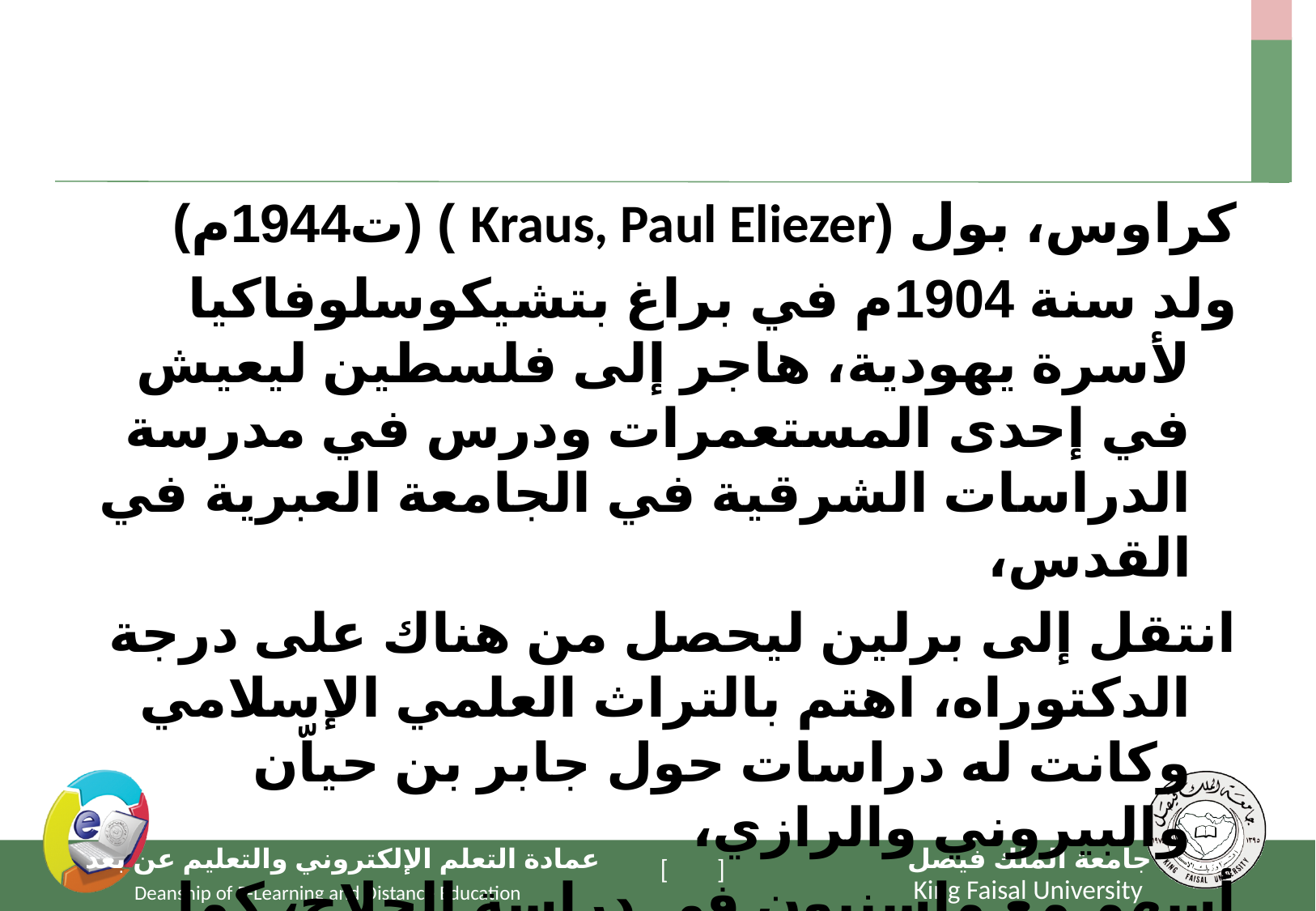

#
كراوس، بول (Kraus, Paul Eliezer ) (ت1944م)
ولد سنة 1904م في براغ بتشيكوسلوفاكيا لأسرة يهودية، هاجر إلى فلسطين ليعيش في إحدى المستعمرات ودرس في مدرسة الدراسات الشرقية في الجامعة العبرية في القدس،
انتقل إلى برلين ليحصل من هناك على درجة الدكتوراه، اهتم بالتراث العلمي الإسلامي وكانت له دراسات حول جابر بن حياّن والبيروني والرازي،
أسهم مع ماسنيون في دراسة الحلاج، كما كان له دراسة مستقلة حول تاريخ الإلحاد في الإسلام ترجمت إلى العربية ونشرها الدكتور عبد الرحمن بدوي.